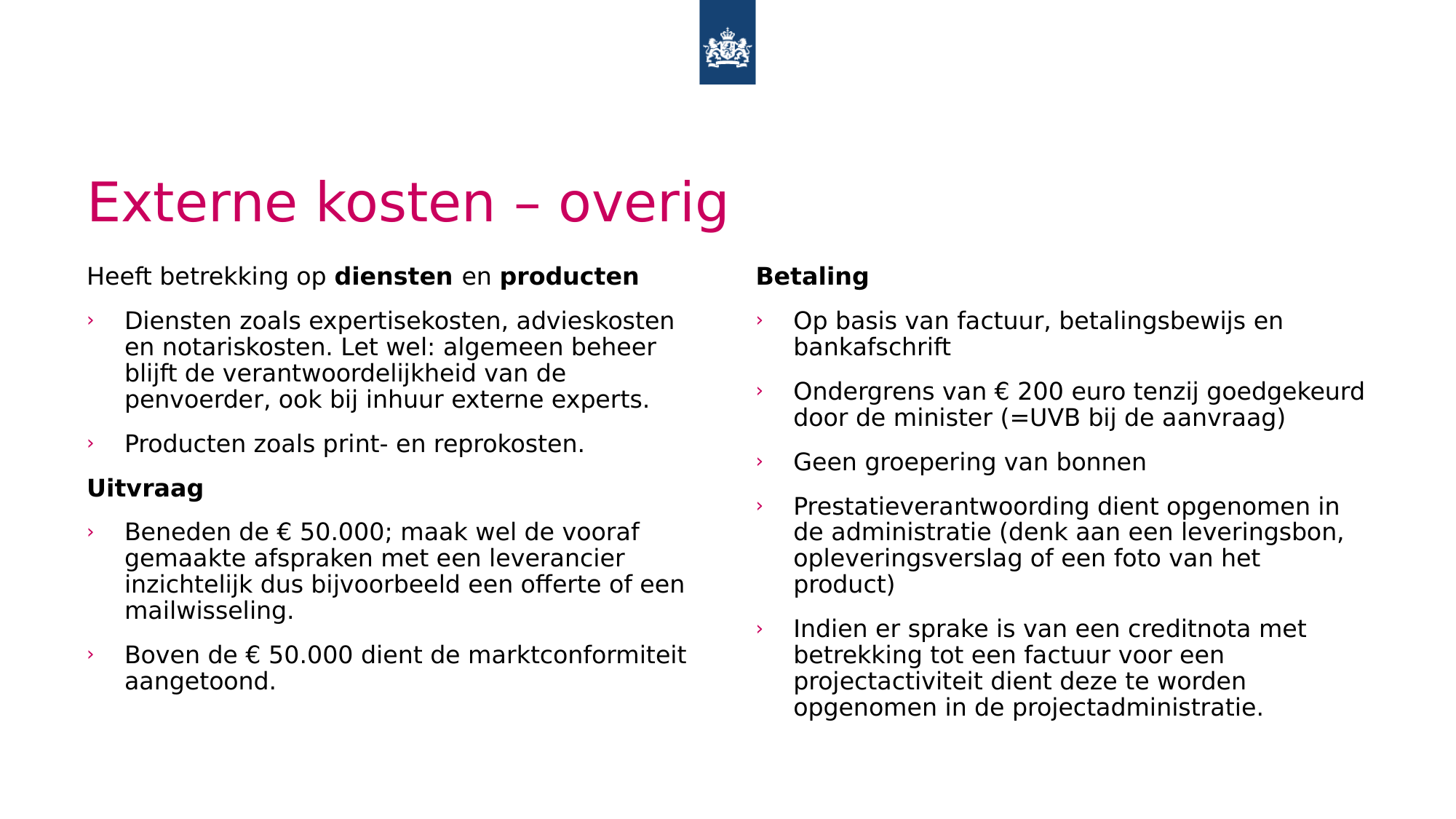

# Externe kosten – overig
Heeft betrekking op diensten en producten
Diensten zoals expertisekosten, advieskosten en notariskosten. Let wel: algemeen beheer blijft de verantwoordelijkheid van de penvoerder, ook bij inhuur externe experts.
Producten zoals print- en reprokosten.
Uitvraag
Beneden de € 50.000; maak wel de vooraf gemaakte afspraken met een leverancier inzichtelijk dus bijvoorbeeld een offerte of een mailwisseling.
Boven de € 50.000 dient de marktconformiteit aangetoond.

Betaling
Op basis van factuur, betalingsbewijs en bankafschrift
Ondergrens van € 200 euro tenzij goedgekeurd door de minister (=UVB bij de aanvraag)
Geen groepering van bonnen
Prestatieverantwoording dient opgenomen in de administratie (denk aan een leveringsbon, opleveringsverslag of een foto van het product)
Indien er sprake is van een creditnota met betrekking tot een factuur voor een projectactiviteit dient deze te worden opgenomen in de projectadministratie.